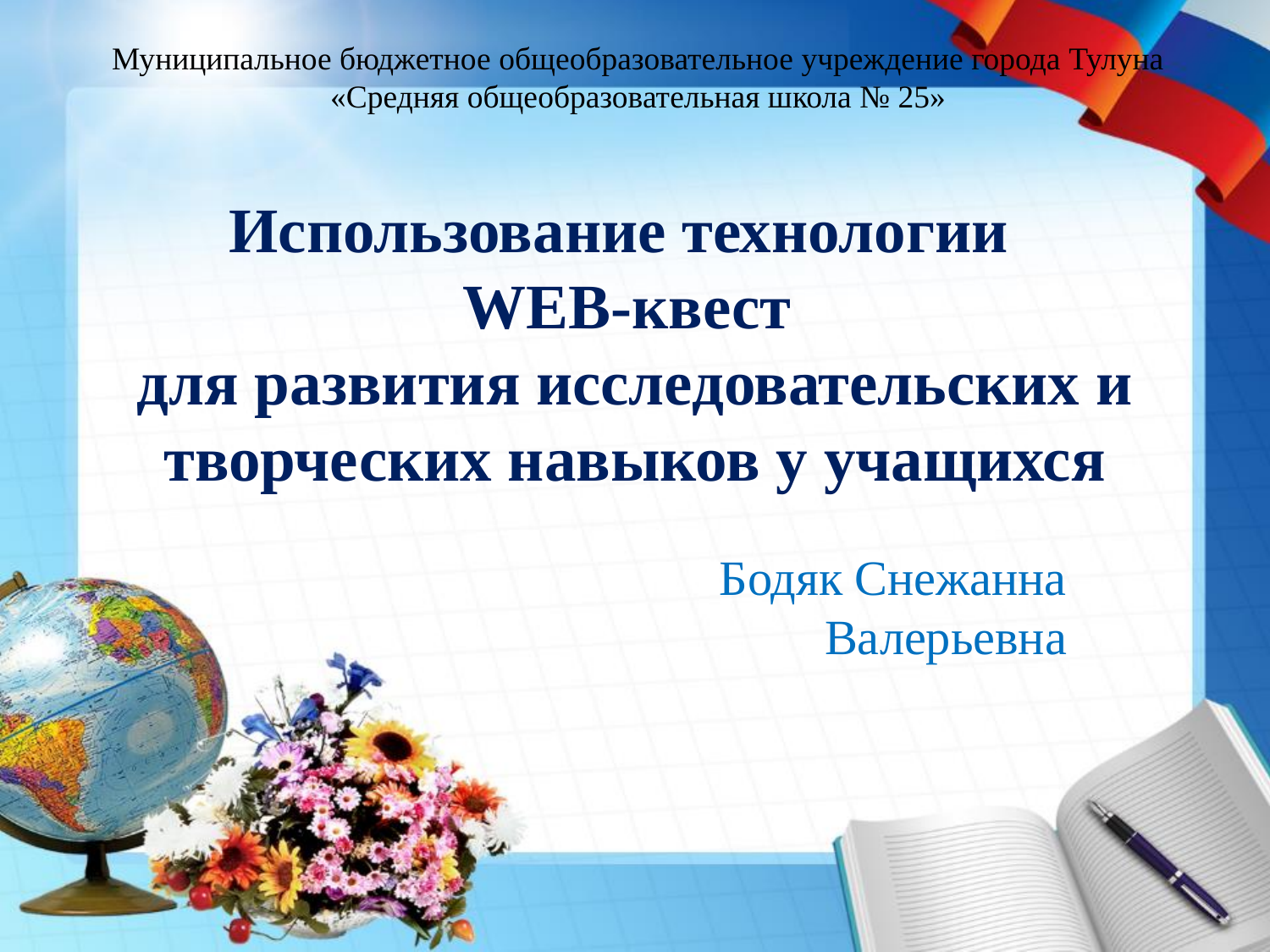

Муниципальное бюджетное общеобразовательное учреждение города Тулуна
«Средняя общеобразовательная школа № 25»
# Использование технологии WEB-квест для развития исследовательских и творческих навыков у учащихся
Бодяк Снежанна Валерьевна